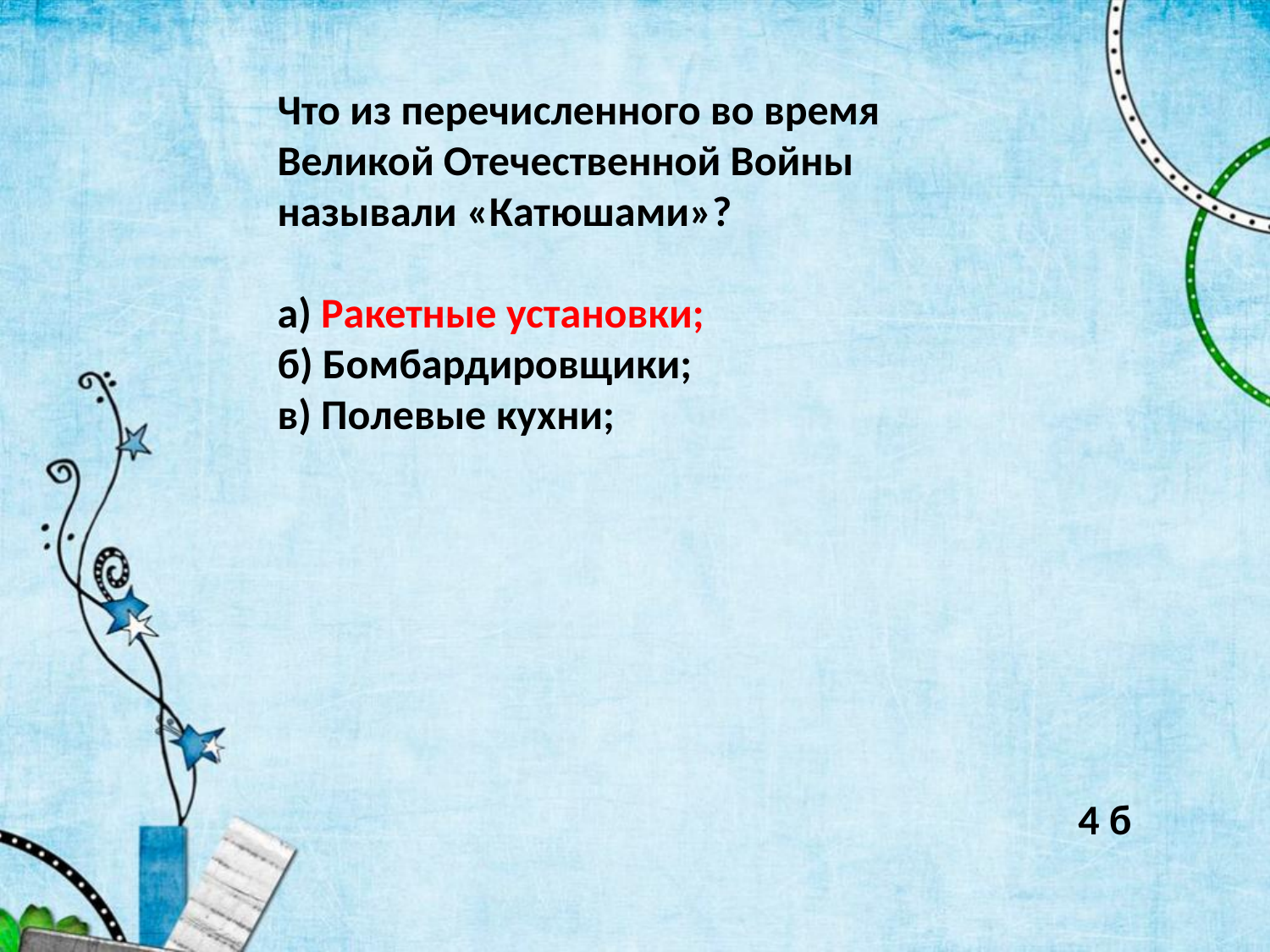

Что из перечисленного во время Великой Отечественной Войны называли «Катюшами»?
а) Ракетные установки;
б) Бомбардировщики;
в) Полевые кухни;
4 б